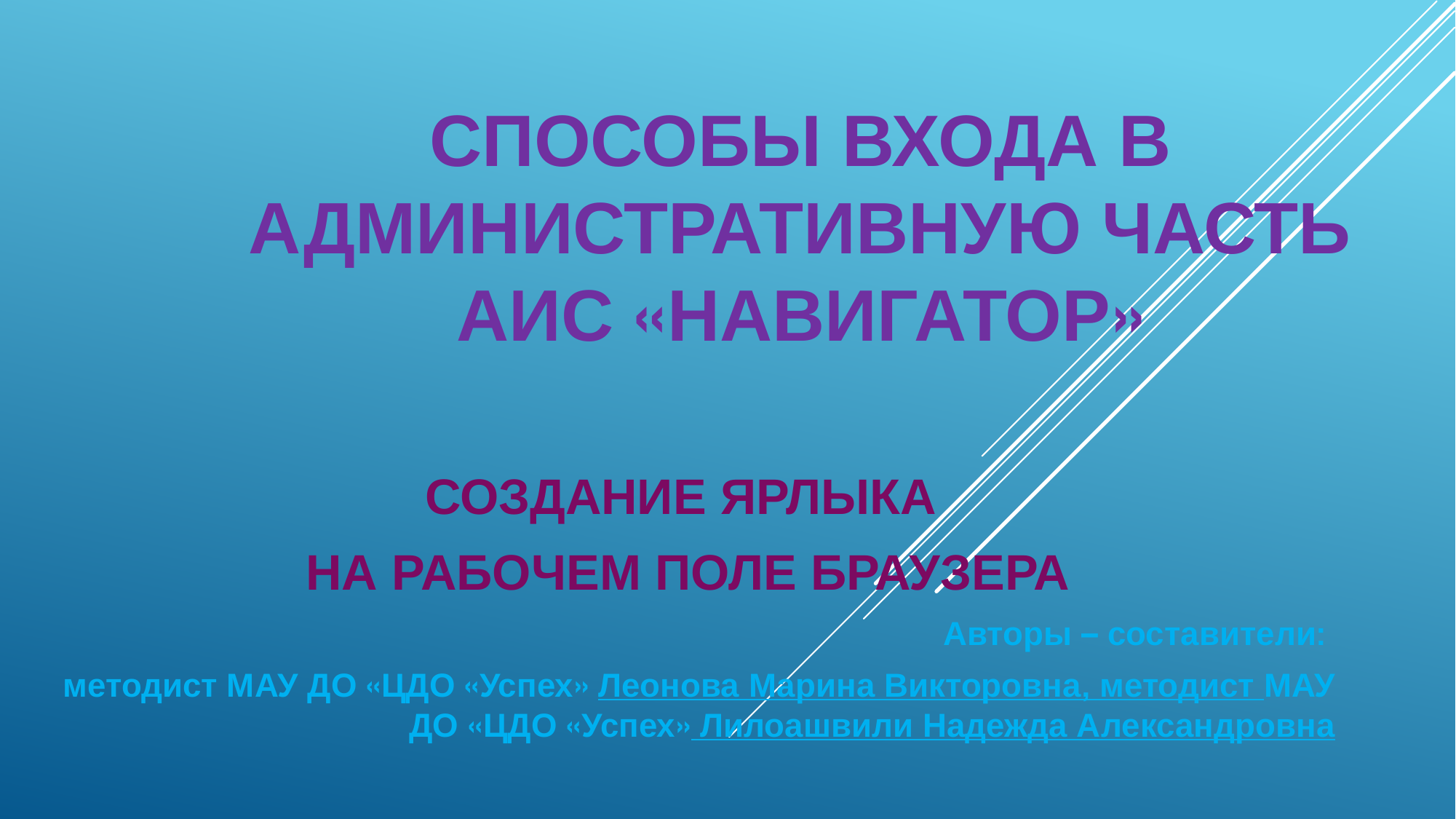

# СПОСОБЫ ВХОДА В АДМИНИСТРАТИВНУЮ ЧАСТЬ АИС «НАВИГАТОР»
СОЗДАНИЕ ЯРЛЫКА
НА РАБОЧЕМ ПОЛЕ БРАУЗЕРА
Авторы – составители:
методист МАУ ДО «ЦДО «Успех» Леонова Марина Викторовна, методист МАУ ДО «ЦДО «Успех» Лилоашвили Надежда Александровна